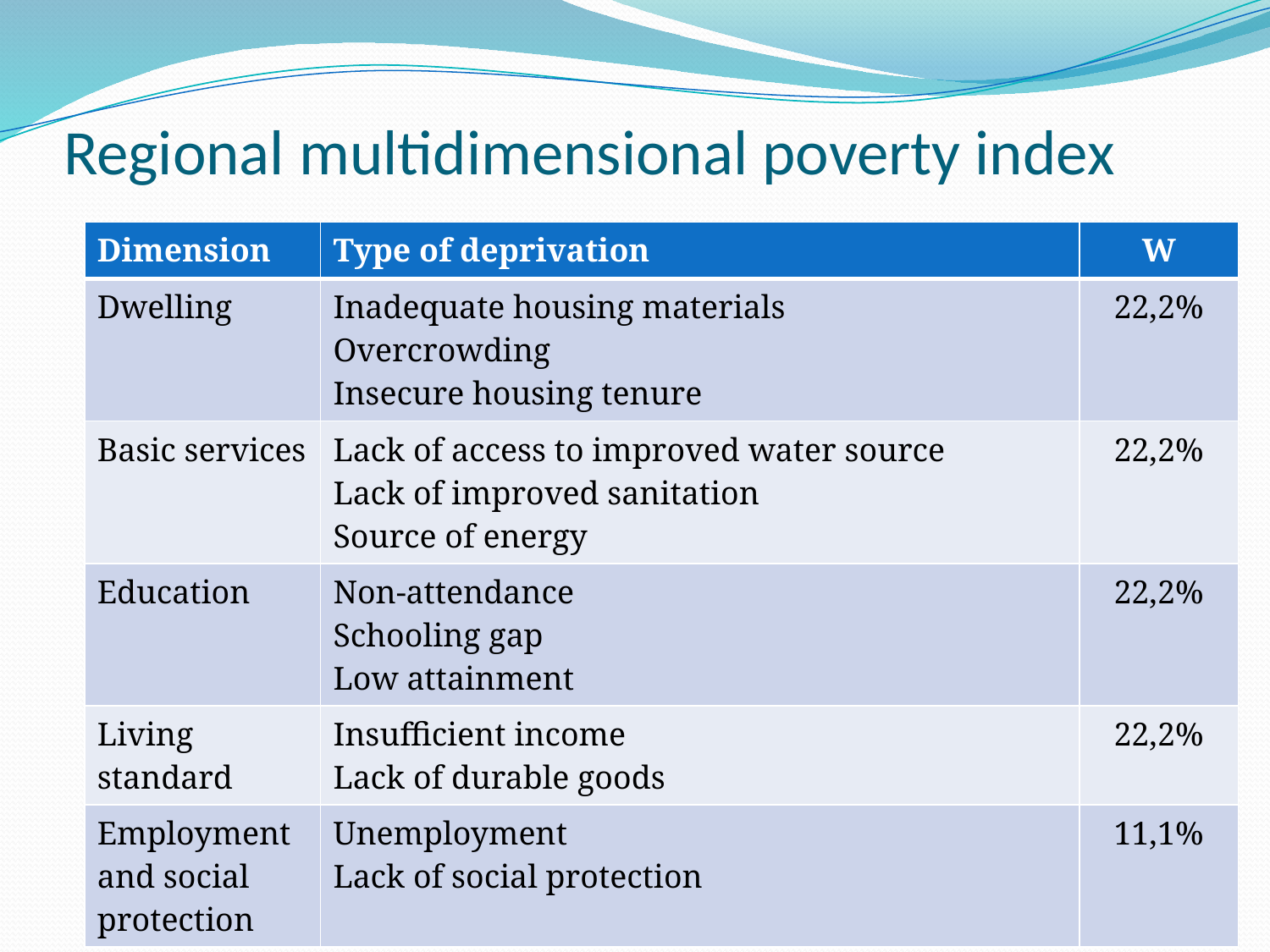

# Regional multidimensional poverty index
| Dimension | Type of deprivation | W |
| --- | --- | --- |
| Dwelling | Inadequate housing materials Overcrowding Insecure housing tenure | 22,2% |
| Basic services | Lack of access to improved water source Lack of improved sanitation Source of energy | 22,2% |
| Education | Non-attendance Schooling gap Low attainment | 22,2% |
| Living standard | Insufficient income Lack of durable goods | 22,2% |
| Employment and social protection | Unemployment Lack of social protection | 11,1% |